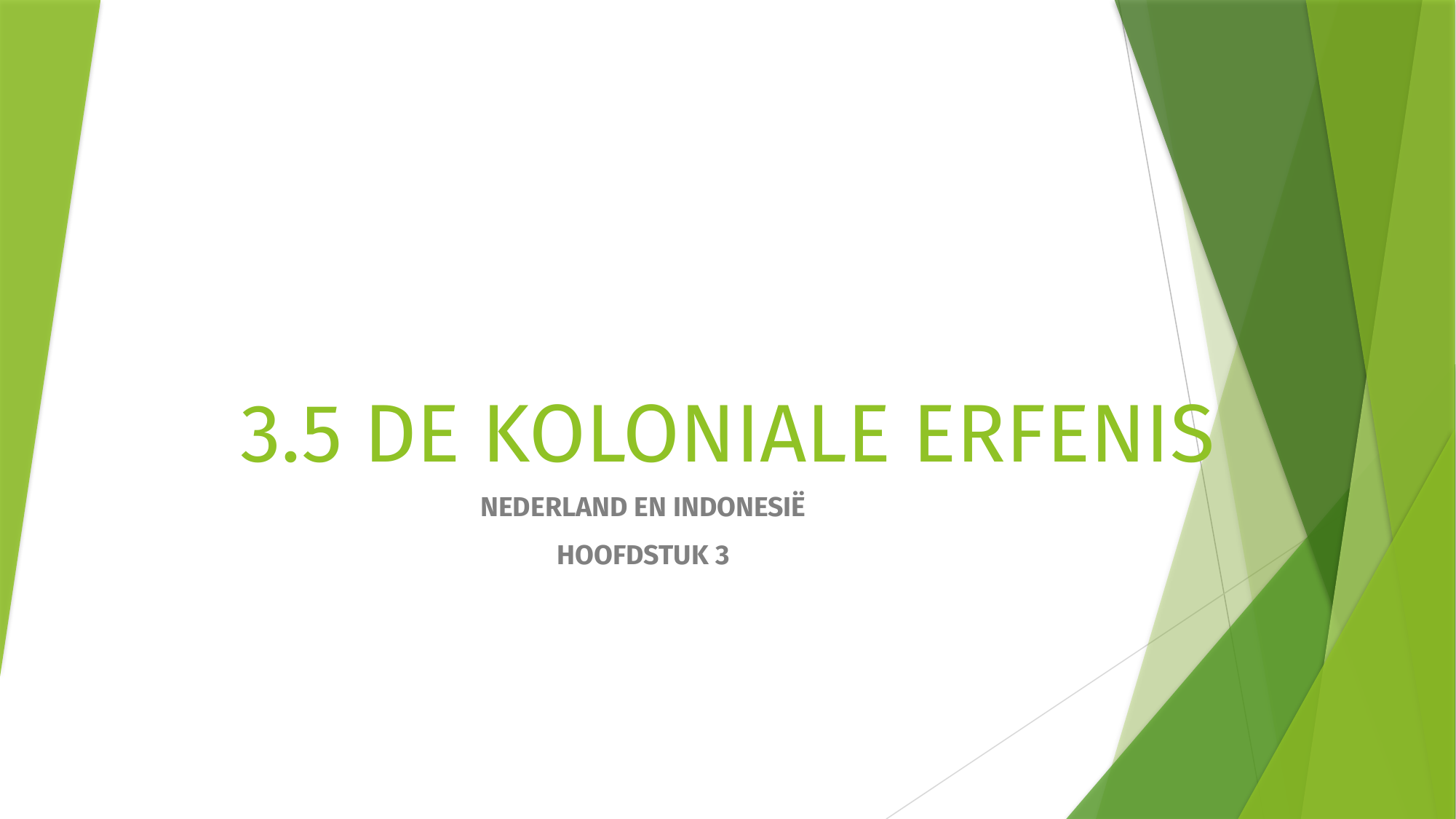

# 3.5 DE KOLONIALE ERFENIS
NEDERLAND EN INDONESIË
HOOFDSTUK 3